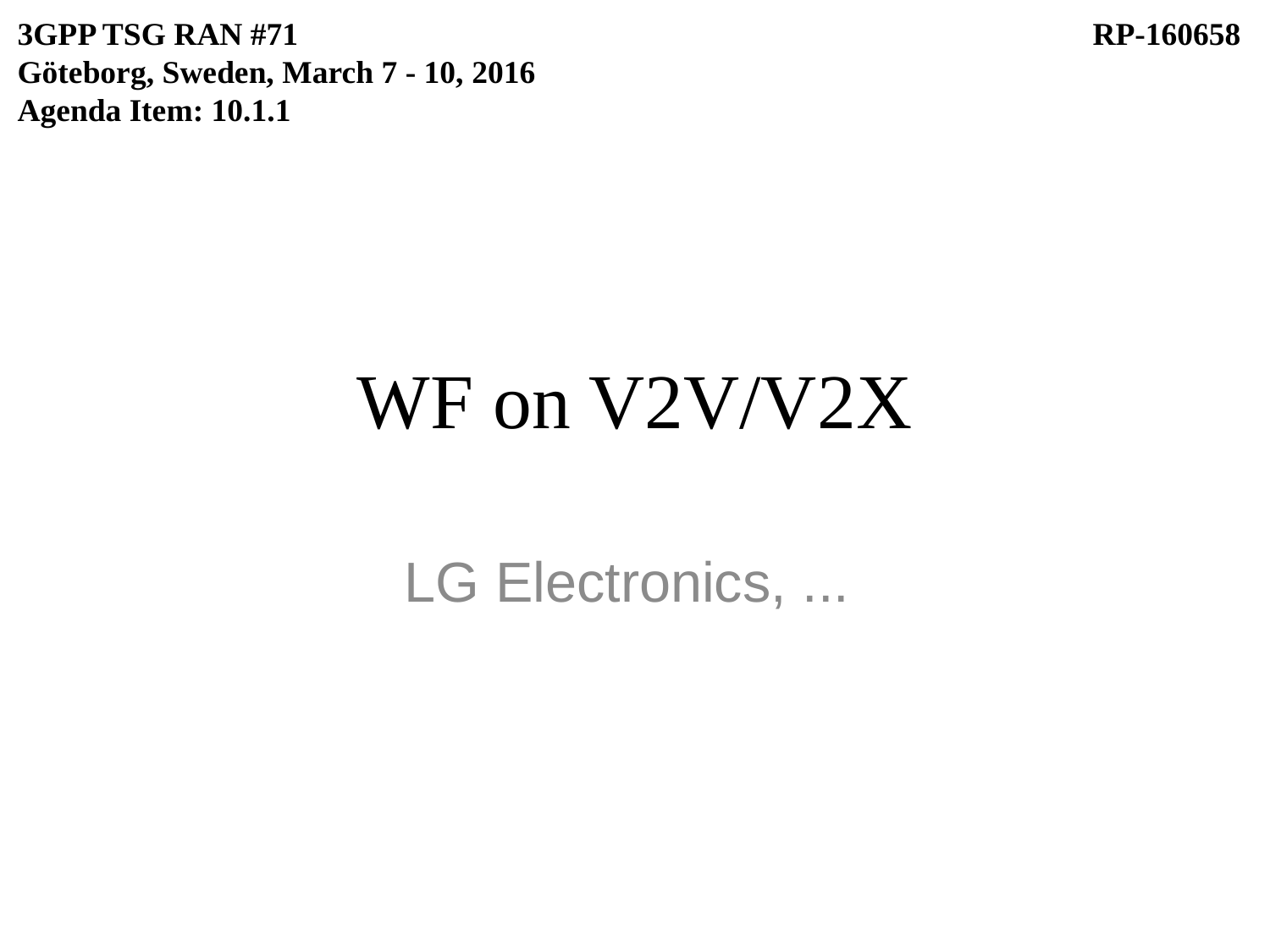

3GPP TSG RAN #71				                                       RP-160658
Göteborg, Sweden, March 7 - 10, 2016
Agenda Item: 10.1.1
# WF on V2V/V2X
LG Electronics, ...